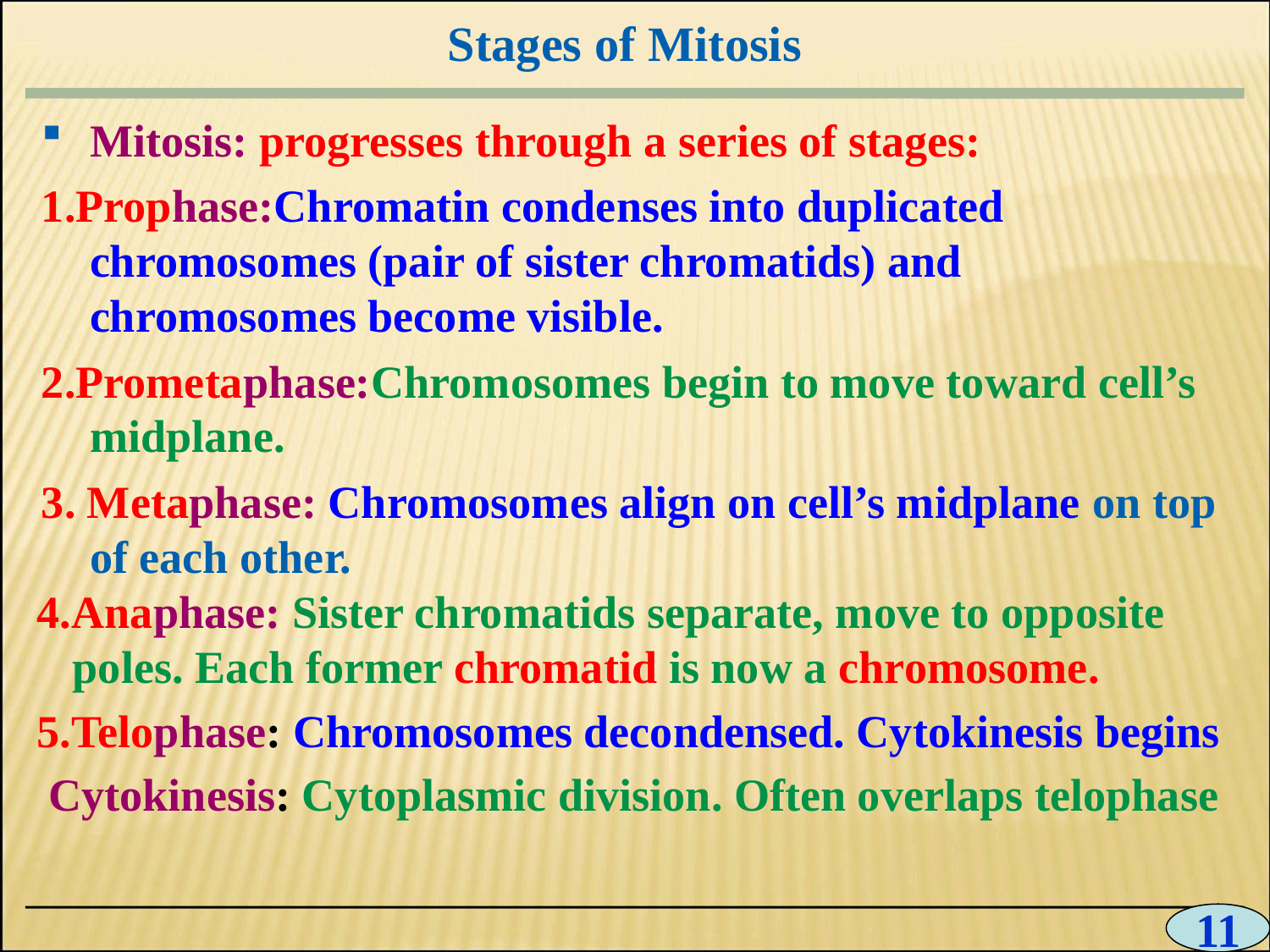

Stages of Mitosis
0

Mitosis: progresses through a series of stages:
1.Prophase:Chromatin condenses into duplicated chromosomes (pair of sister chromatids) and chromosomes become visible.
2.Prometaphase:Chromosomes begin to move toward cell’s midplane.
3. Metaphase: Chromosomes align on cell’s midplane on top of each other.
 4.Anaphase: Sister chromatids separate, move to opposite poles. Each former chromatid is now a chromosome.
 5.Telophase: Chromosomes decondensed. Cytokinesis begins
  Cytokinesis: Cytoplasmic division. Often overlaps telophase
11